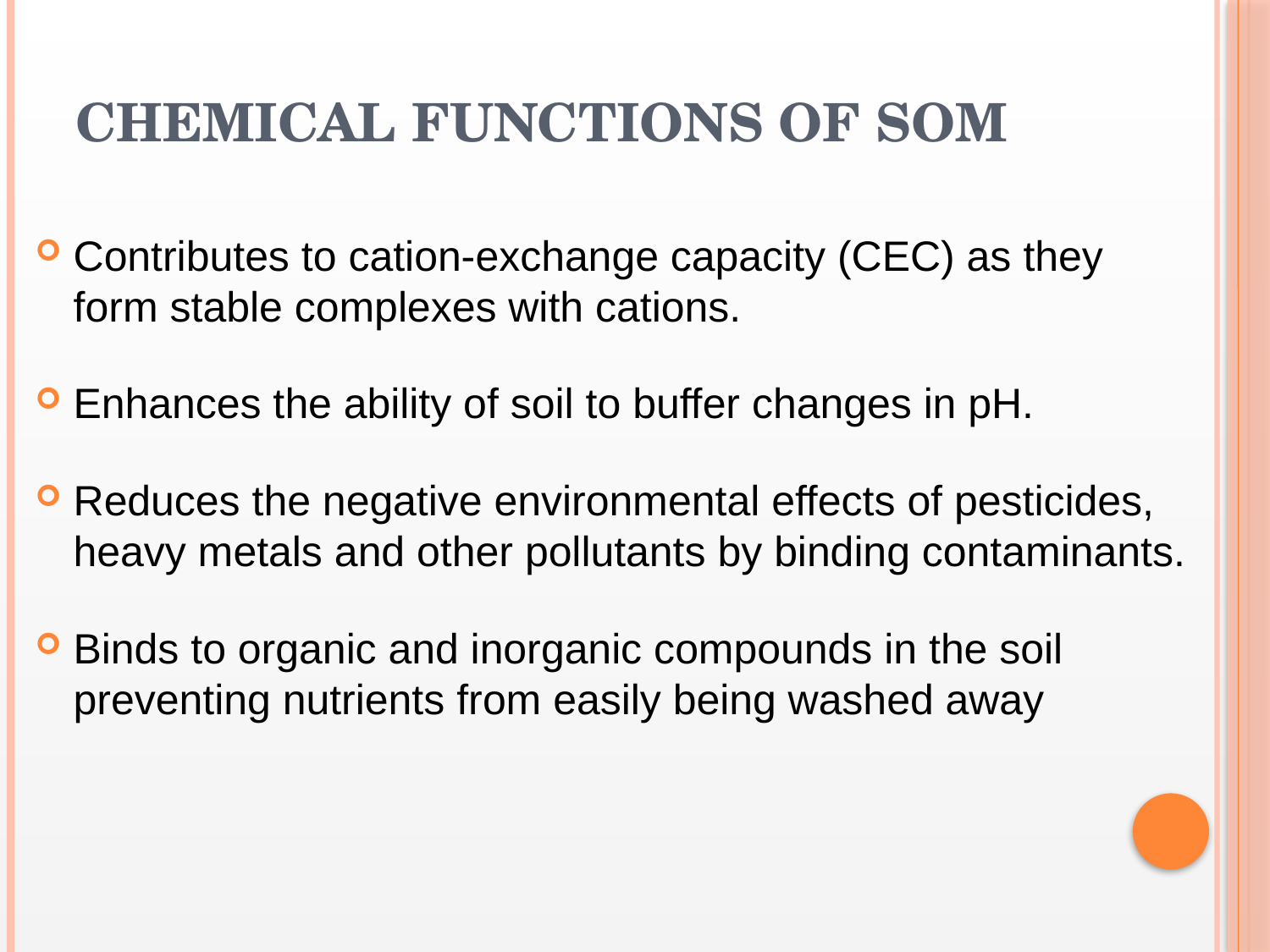

# Chemical functions of SOM
Contributes to cation-exchange capacity (CEC) as they form stable complexes with cations.

Enhances the ability of soil to buffer changes in pH.

Reduces the negative environmental effects of pesticides, heavy metals and other pollutants by binding contaminants.

Binds to organic and inorganic compounds in the soil preventing nutrients from easily being washed away